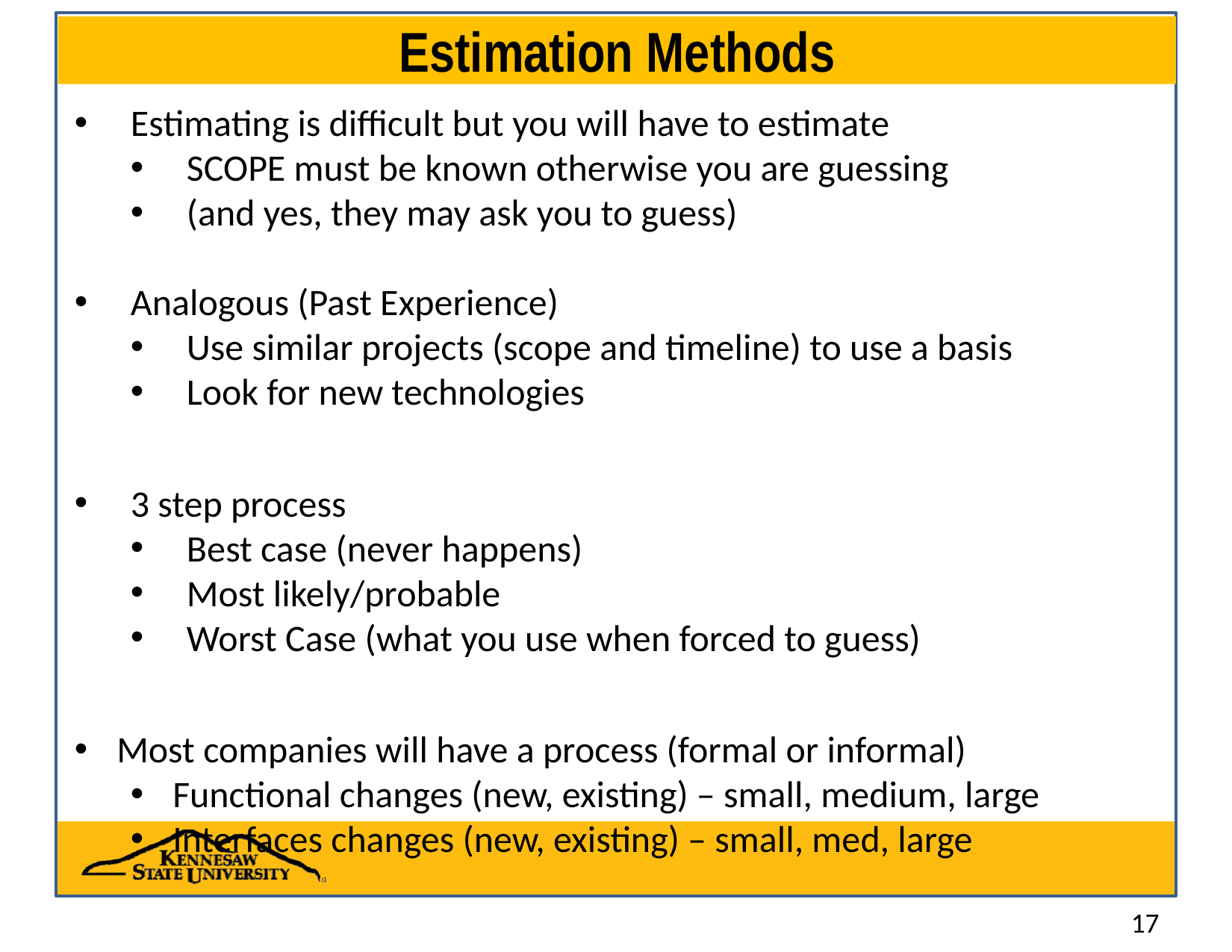

# Estimation Methods
Estimating is difficult but you will have to estimate
SCOPE must be known otherwise you are guessing
(and yes, they may ask you to guess)

Analogous (Past Experience)
Use similar projects (scope and timeline) to use a basis
Look for new technologies

3 step process
Best case (never happens)
Most likely/probable
Worst Case (what you use when forced to guess)

Most companies will have a process (formal or informal)
Functional changes (new, existing) – small, medium, large
Interfaces changes (new, existing) – small, med, large